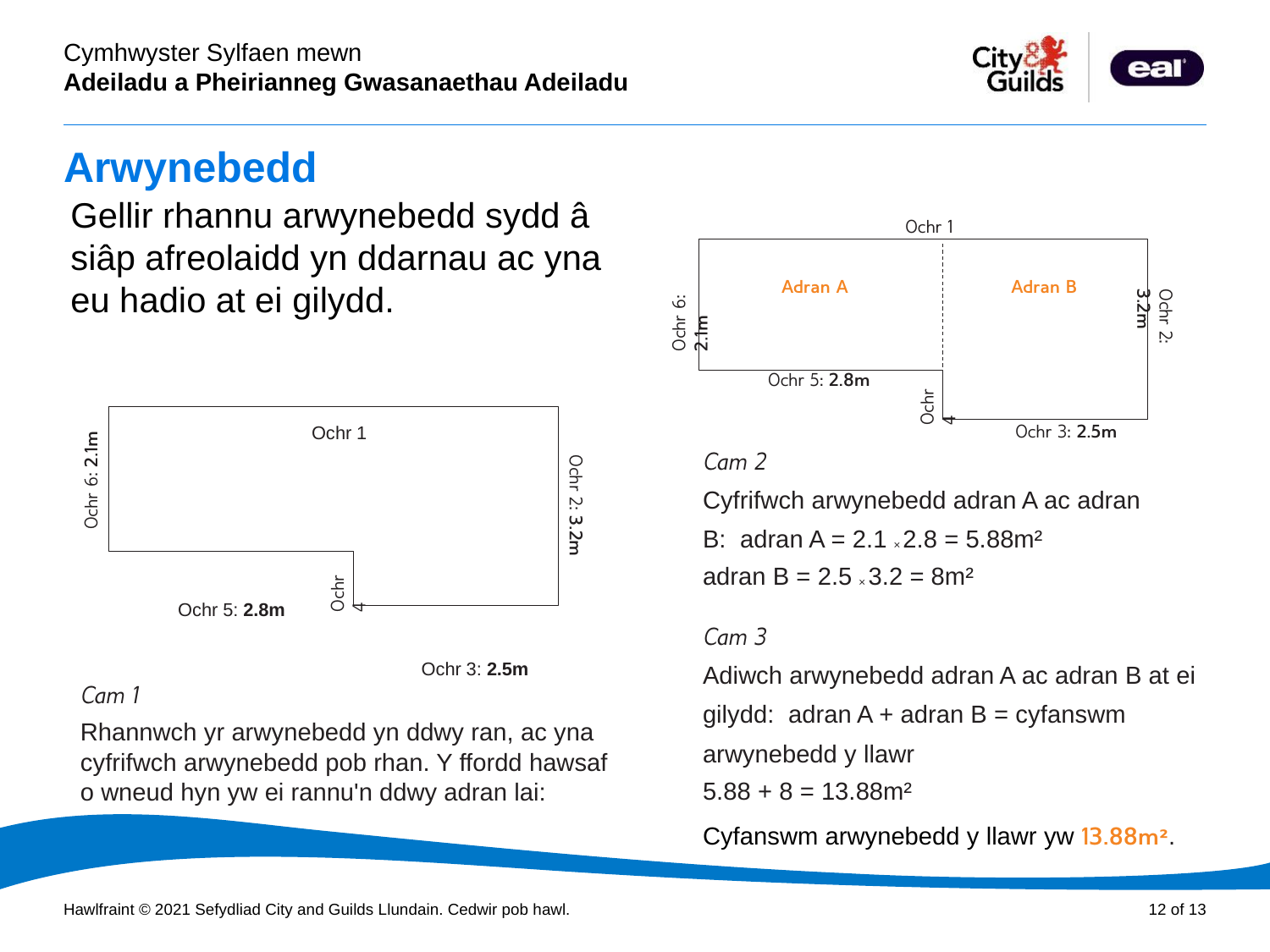

# Arwynebedd
Gellir rhannu arwynebedd sydd â siâp afreolaidd yn ddarnau ac yna eu hadio at ei gilydd.

Ochr 1
Ochr 6: 2.1m
Adran A	Adran B
Ochr 2: 3.2m
Ochr 5: 2.8m

Ochr 4
Ochr 3: 2.5m

Ochr 1

Ochr 5: 2.8m

Ochr 3: 2.5m
Ochr 6: 2.1m
Ochr 2: 3.2m

Ochr 4
Cam 2
Cyfrifwch arwynebedd adran A ac adran B:  adran A = 2.1 × 2.8 = 5.88m²
adran B = 2.5 × 3.2 = 8m²

Cam 3
Adiwch arwynebedd adran A ac adran B at ei gilydd:  adran A + adran B = cyfanswm arwynebedd y llawr
5.88 + 8 = 13.88m²
Cyfanswm arwynebedd y llawr yw 13.88m².
Cam 1
Rhannwch yr arwynebedd yn ddwy ran, ac yna cyfrifwch arwynebedd pob rhan. Y ffordd hawsaf o wneud hyn yw ei rannu'n ddwy adran lai: